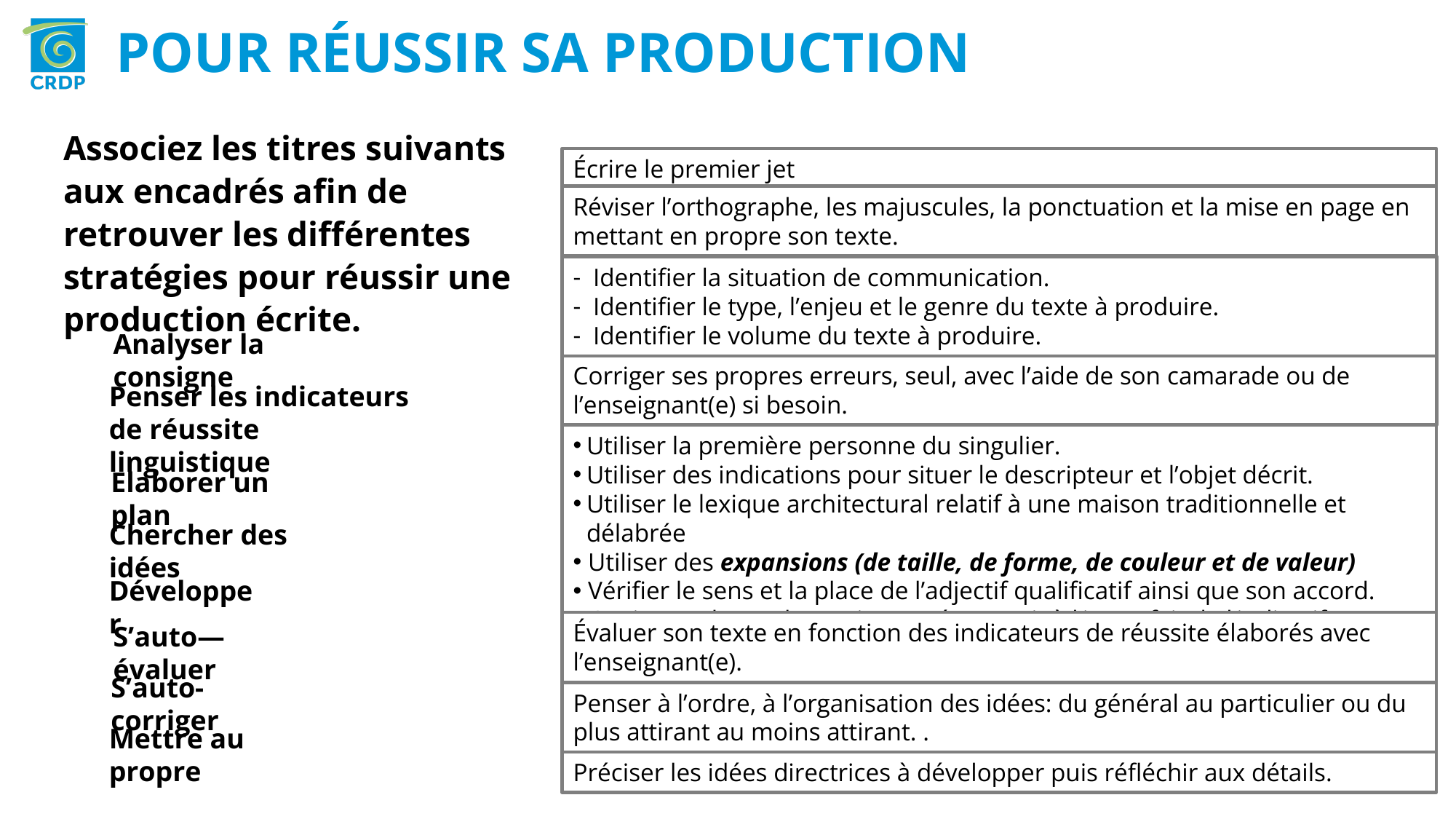

POUR RÉUSSIR SA PRODUCTION
Associez les titres suivants aux encadrés afin de retrouver les différentes stratégies pour réussir une production écrite.
Écrire le premier jet
Réviser l’orthographe, les majuscules, la ponctuation et la mise en page en mettant en propre son texte.
Identifier la situation de communication.
Identifier le type, l’enjeu et le genre du texte à produire.
Identifier le volume du texte à produire.
Analyser la consigne
Corriger ses propres erreurs, seul, avec l’aide de son camarade ou de l’enseignant(e) si besoin.
Penser les indicateurs de réussite linguistique
Utiliser la première personne du singulier.
Utiliser des indications pour situer le descripteur et l’objet décrit.
Utiliser le lexique architectural relatif à une maison traditionnelle et délabrée
 Utiliser des expansions (de taille, de forme, de couleur et de valeur)
 Vérifier le sens et la place de l’adjectif qualificatif ainsi que son accord.
 Conjuguer les verbes soit au présent soit à l’imparfait de l’indicatif.
Elaborer un plan
Chercher des idées
Développer
Évaluer son texte en fonction des indicateurs de réussite élaborés avec l’enseignant(e).
S’auto—évaluer
S’auto-corriger
Penser à l’ordre, à l’organisation des idées: du général au particulier ou du plus attirant au moins attirant. .
Mettre au propre
Préciser les idées directrices à développer puis réfléchir aux détails.